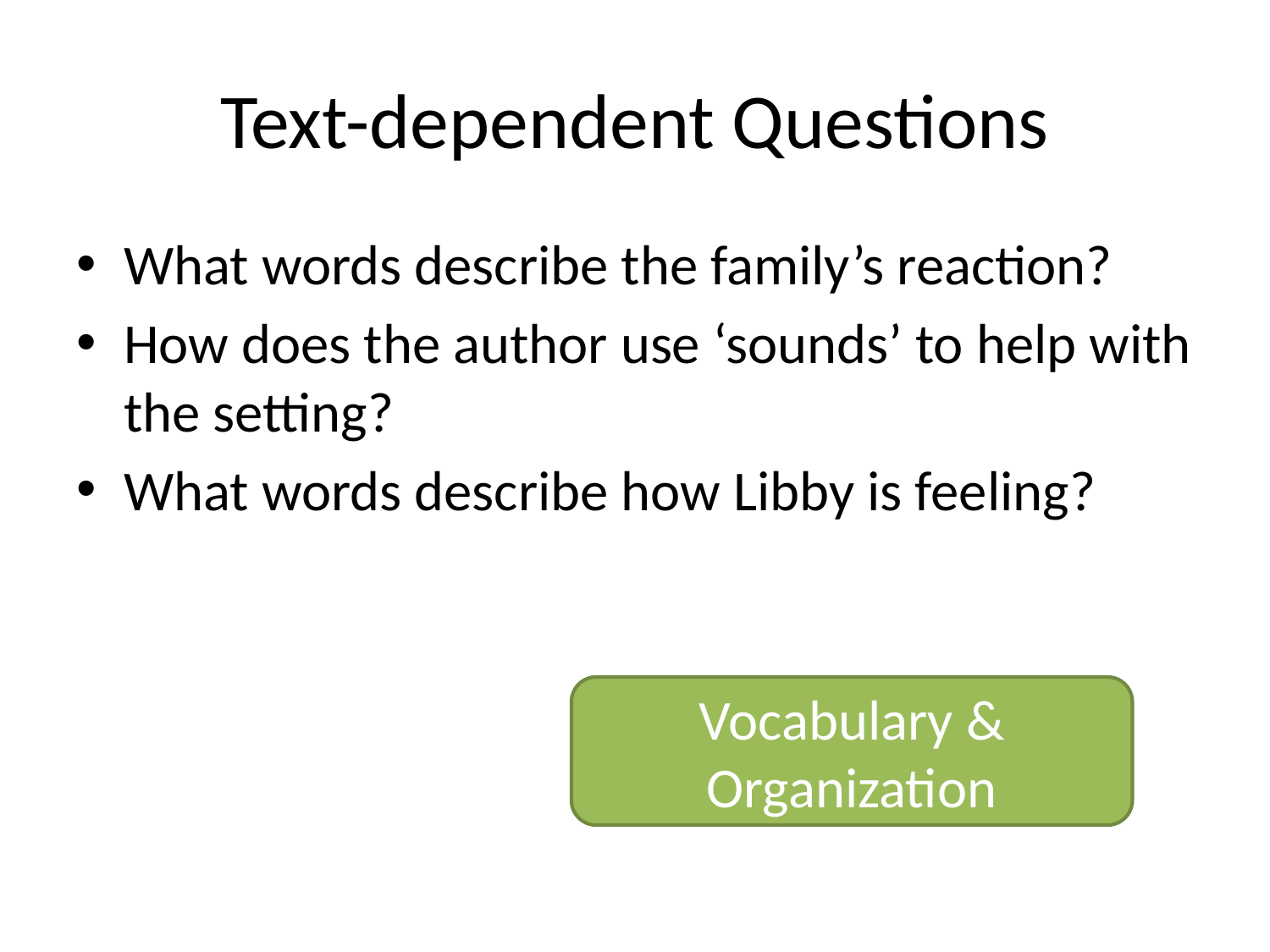

# Text-dependent Questions
What words describe the family’s reaction?
How does the author use ‘sounds’ to help with the setting?
What words describe how Libby is feeling?
Vocabulary & Organization